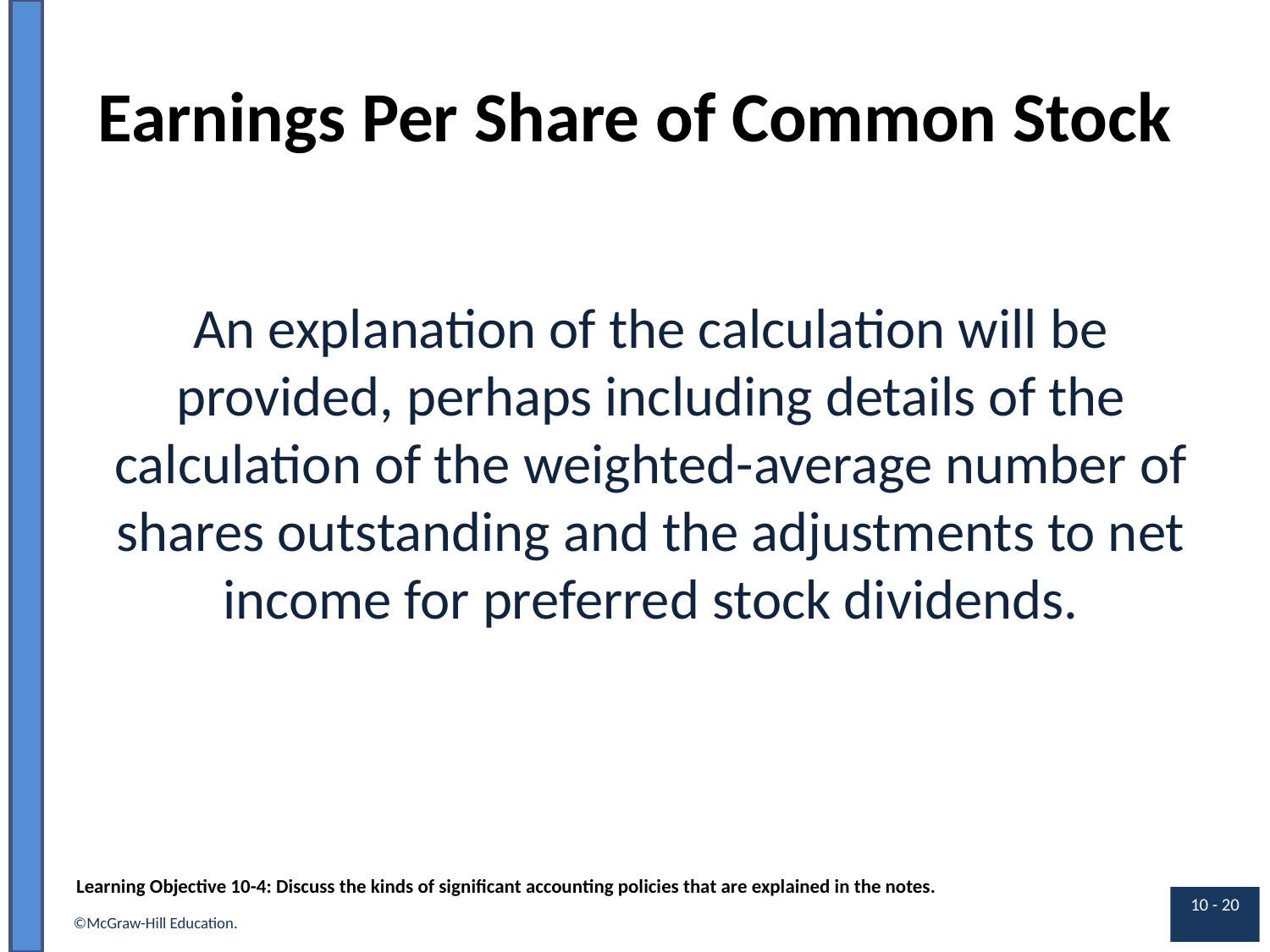

# Earnings Per Share of Common Stock
An explanation of the calculation will be provided, perhaps including details of the calculation of the weighted-average number of shares outstanding and the adjustments to net income for preferred stock dividends.
Learning Objective 10-4: Discuss the kinds of significant accounting policies that are explained in the notes.